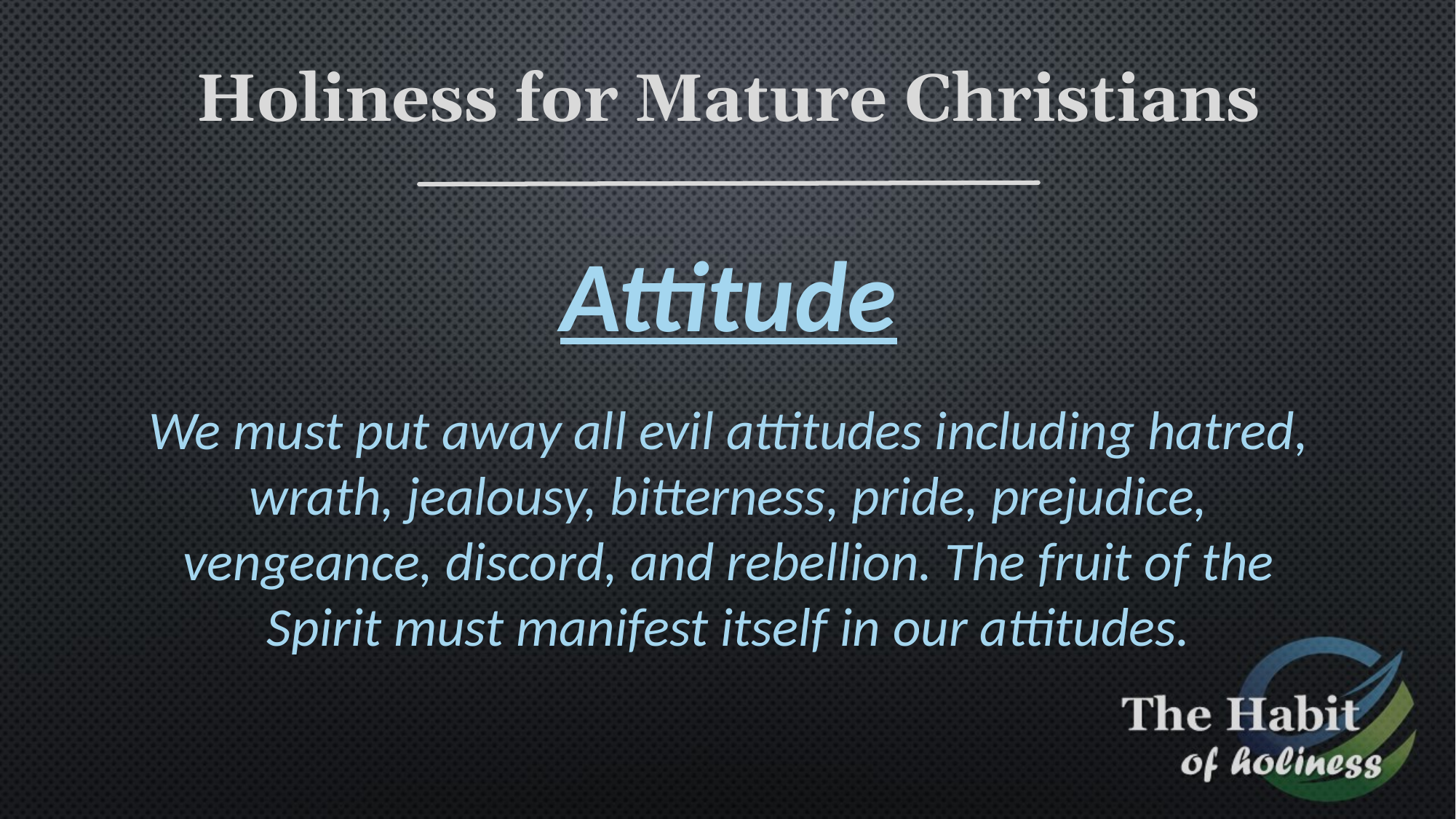

Holiness for Mature Christians
Attitude

We must put away all evil attitudes including hatred, wrath, jealousy, bitterness, pride, prejudice, vengeance, discord, and rebellion. The fruit of the Spirit must manifest itself in our attitudes.